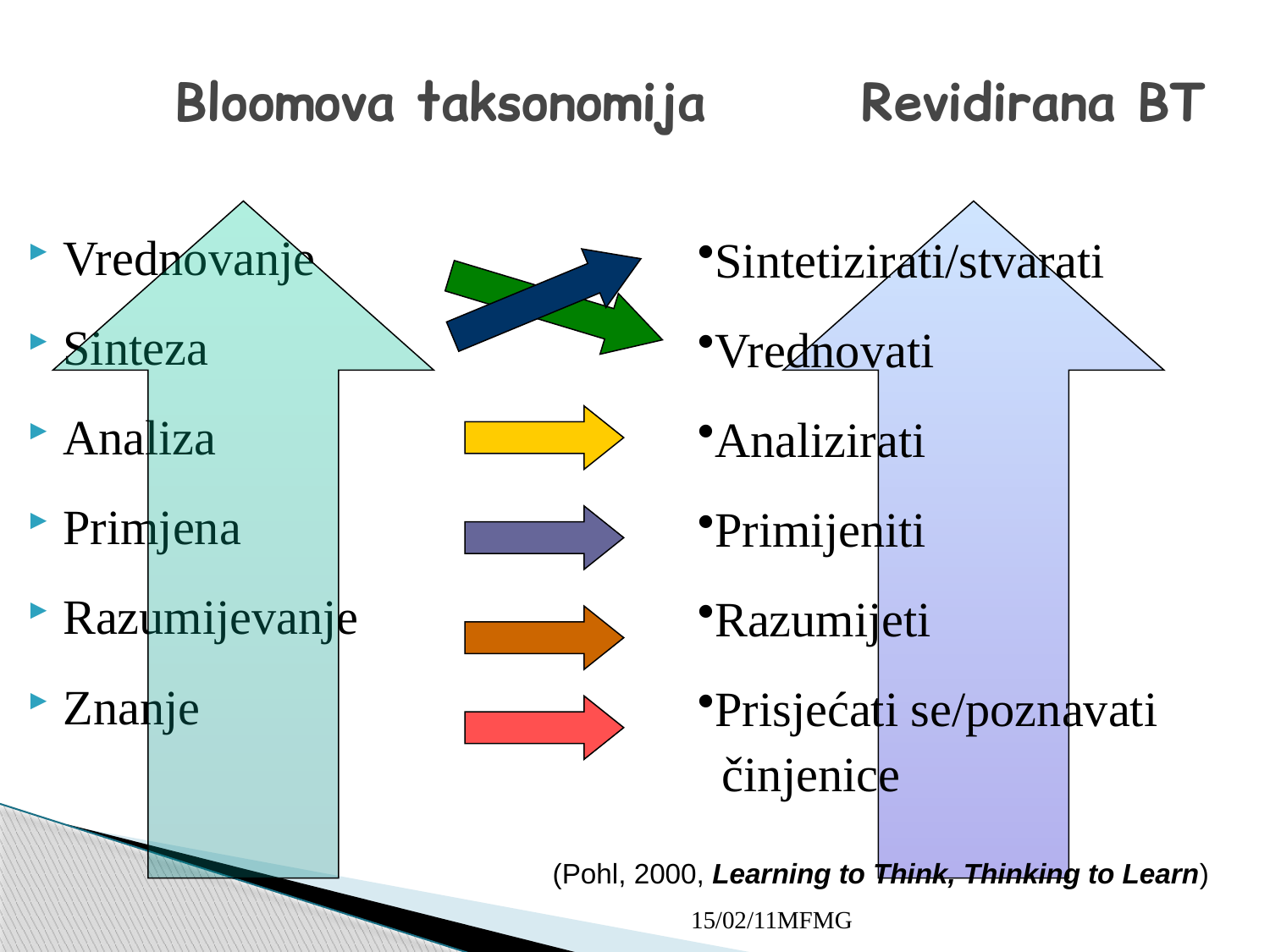

Bloomova taksonomija       Revidirana BT
Vrednovanje
Sinteza
Analiza
Primjena
Razumijevanje
Znanje

Sintetizirati/stvarati
Vrednovati
Analizirati
Primijeniti
Razumijeti
Prisjećati se/poznavati         činjenice

(Pohl, 2000, Learning to Think, Thinking to Learn)
15/02/11MFMG